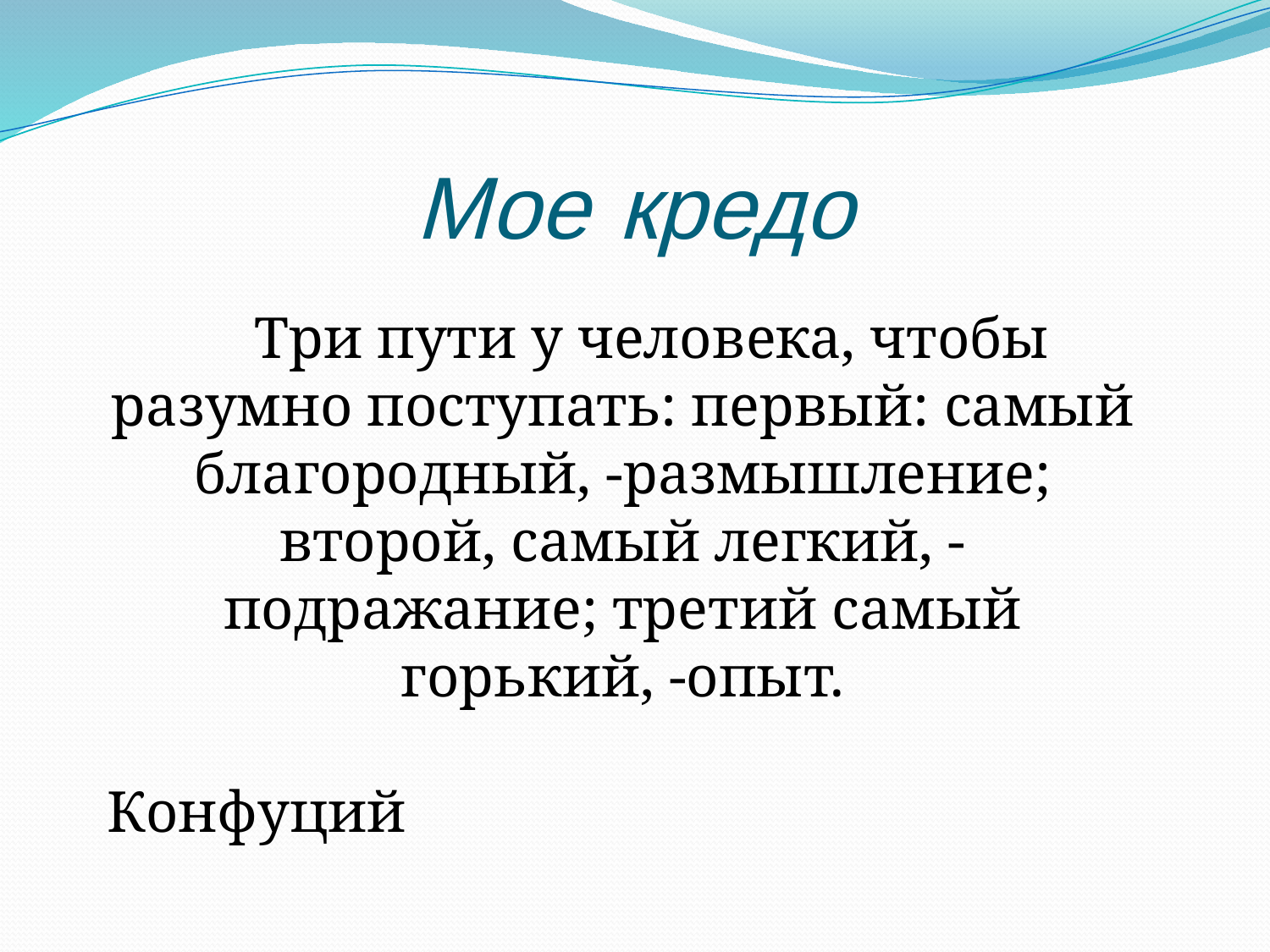

# Мое кредо
    Три пути у человека, чтобы разумно поступать: первый: самый благородный, -размышление; второй, самый легкий, - подражание; третий самый горький, -опыт.
                                                    Конфуций